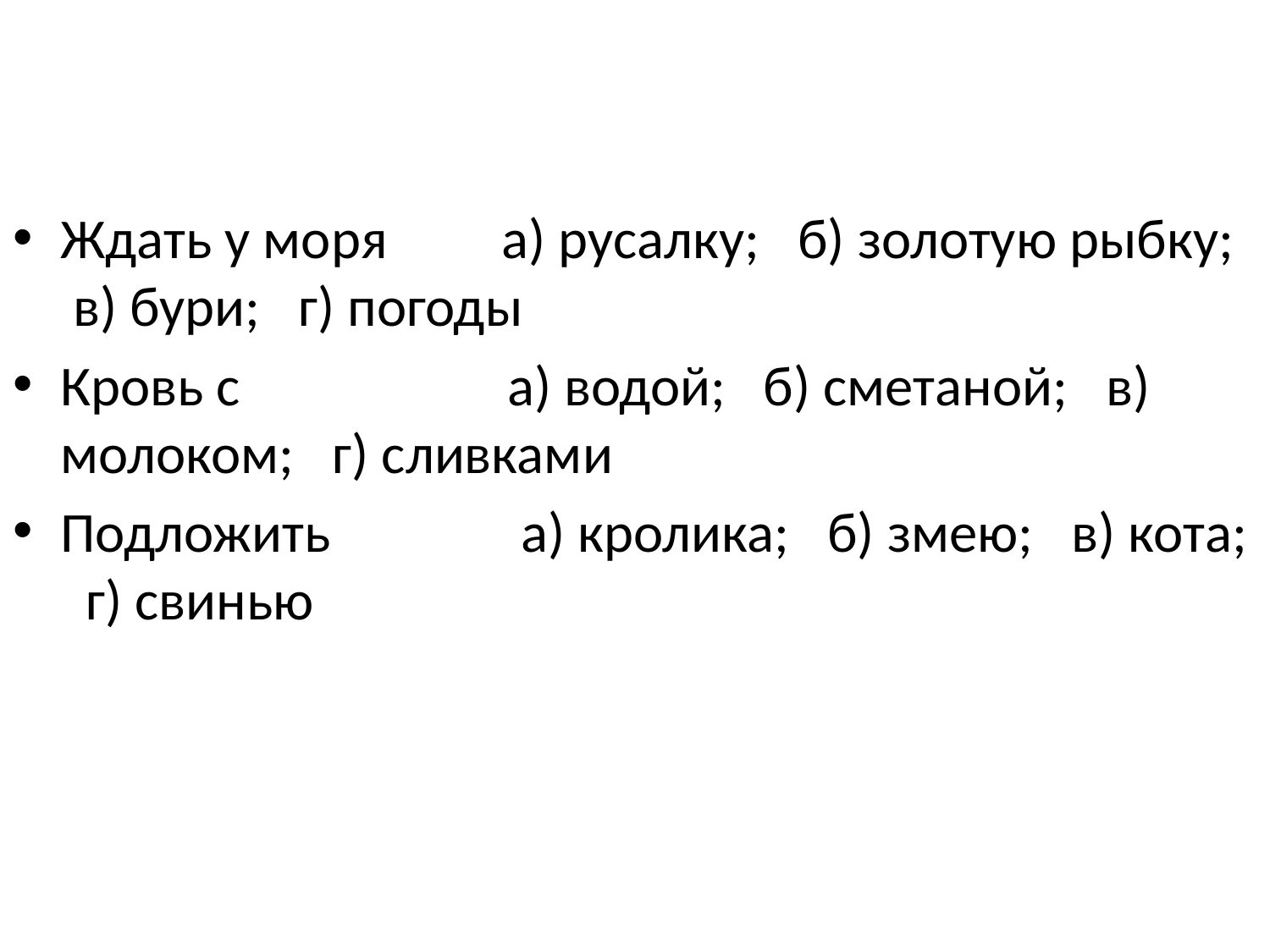

Ждать у моря         а) русалку;   б) золотую рыбку;   в) бури;   г) погоды
Кровь с                     а) водой;   б) сметаной;   в) молоком;   г) сливками
Подложить               а) кролика;   б) змею;   в) кота;   г) свинью